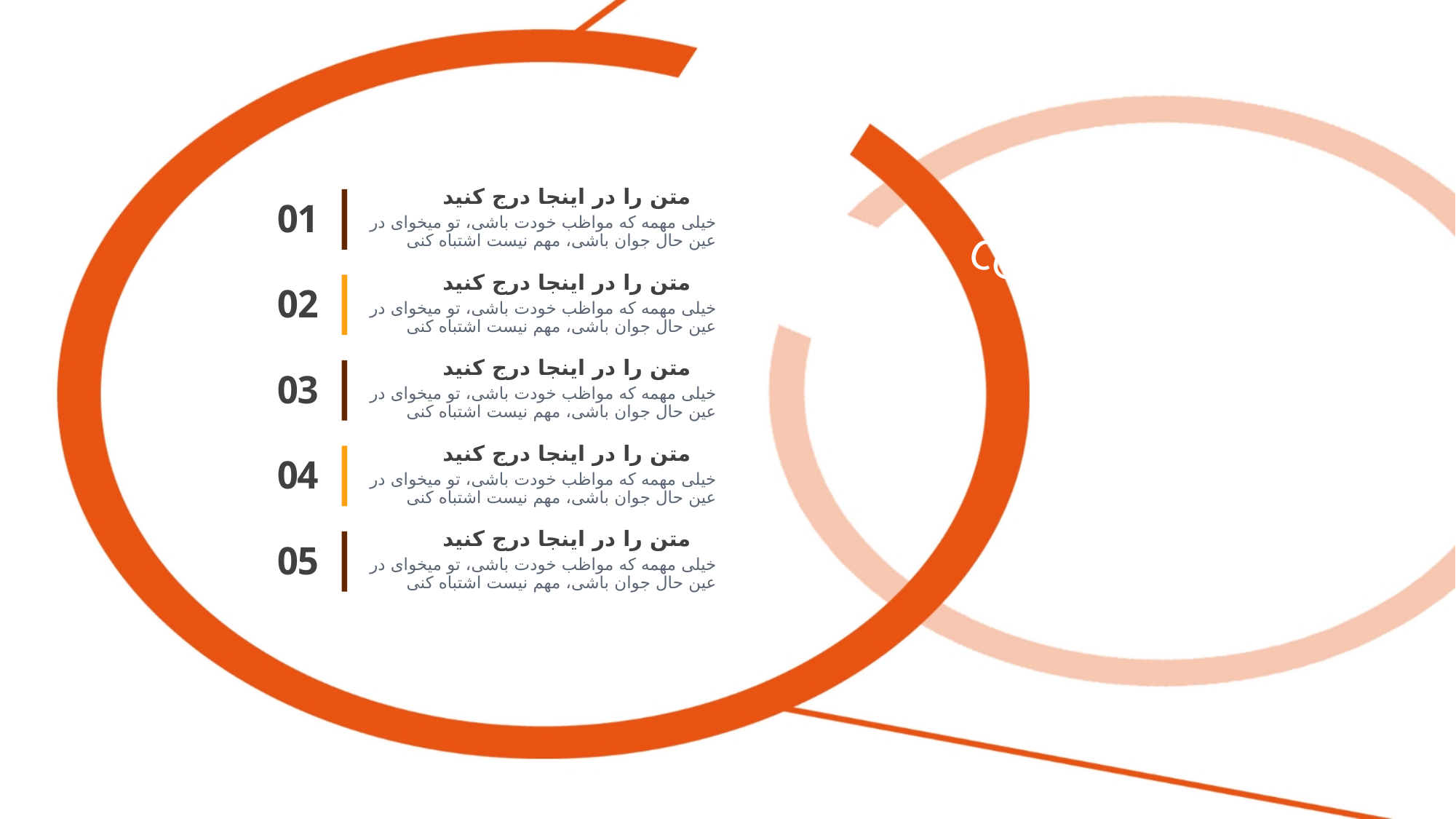

متن را در اینجا درج کنید
01

خیلی مهمه که مواظب خودت باشی، تو میخوای در عین حال جوان باشی، مهم نیست اشتباه کنی
CONTENTS
متن را در اینجا درج کنید
02

خیلی مهمه که مواظب خودت باشی، تو میخوای در عین حال جوان باشی، مهم نیست اشتباه کنی
متن را در اینجا درج کنید
03

خیلی مهمه که مواظب خودت باشی، تو میخوای در عین حال جوان باشی، مهم نیست اشتباه کنی
متن را در اینجا درج کنید
04

خیلی مهمه که مواظب خودت باشی، تو میخوای در عین حال جوان باشی، مهم نیست اشتباه کنی
متن را در اینجا درج کنید
05

خیلی مهمه که مواظب خودت باشی، تو میخوای در عین حال جوان باشی، مهم نیست اشتباه کنی